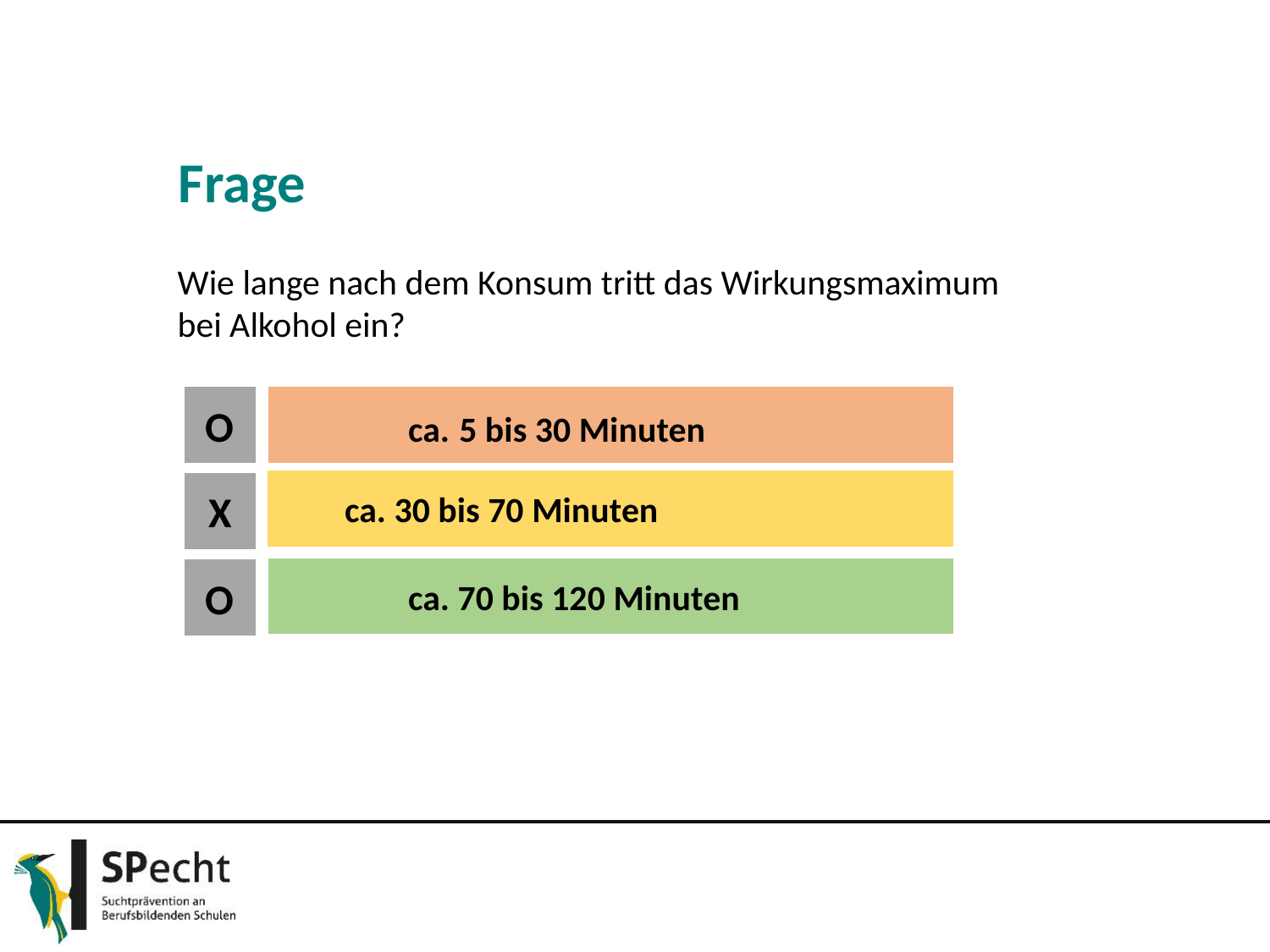

Frage
Wie lange nach dem Konsum tritt das Wirkungsmaximum bei Alkohol ein?
O
X
O
     	ca. 5 bis 30 Minuten
   	ca. 30 bis 70 Minuten
	ca. 70 bis 120 Minuten